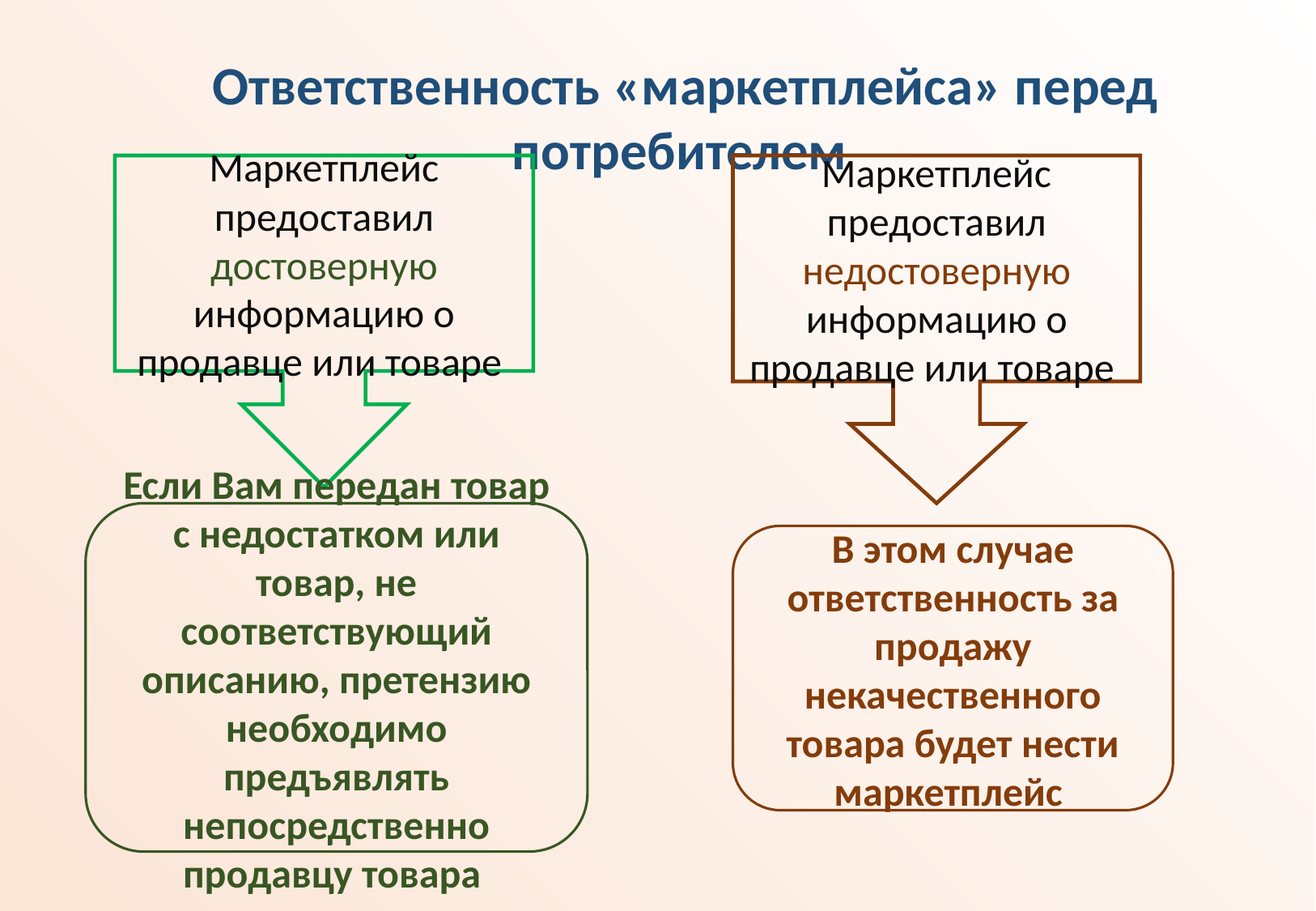

Ответственность «маркетплейса» перед потребителем

Маркетплейс предоставил достоверную информацию о продавце или товаре
Маркетплейс предоставил недостоверную информацию о продавце или товаре
Если Вам передан товар с недостатком или товар, не соответствующий описанию, претензию необходимо предъявлять непосредственно продавцу товара
В этом случае ответственность за продажу некачественного товара будет нести маркетплейс